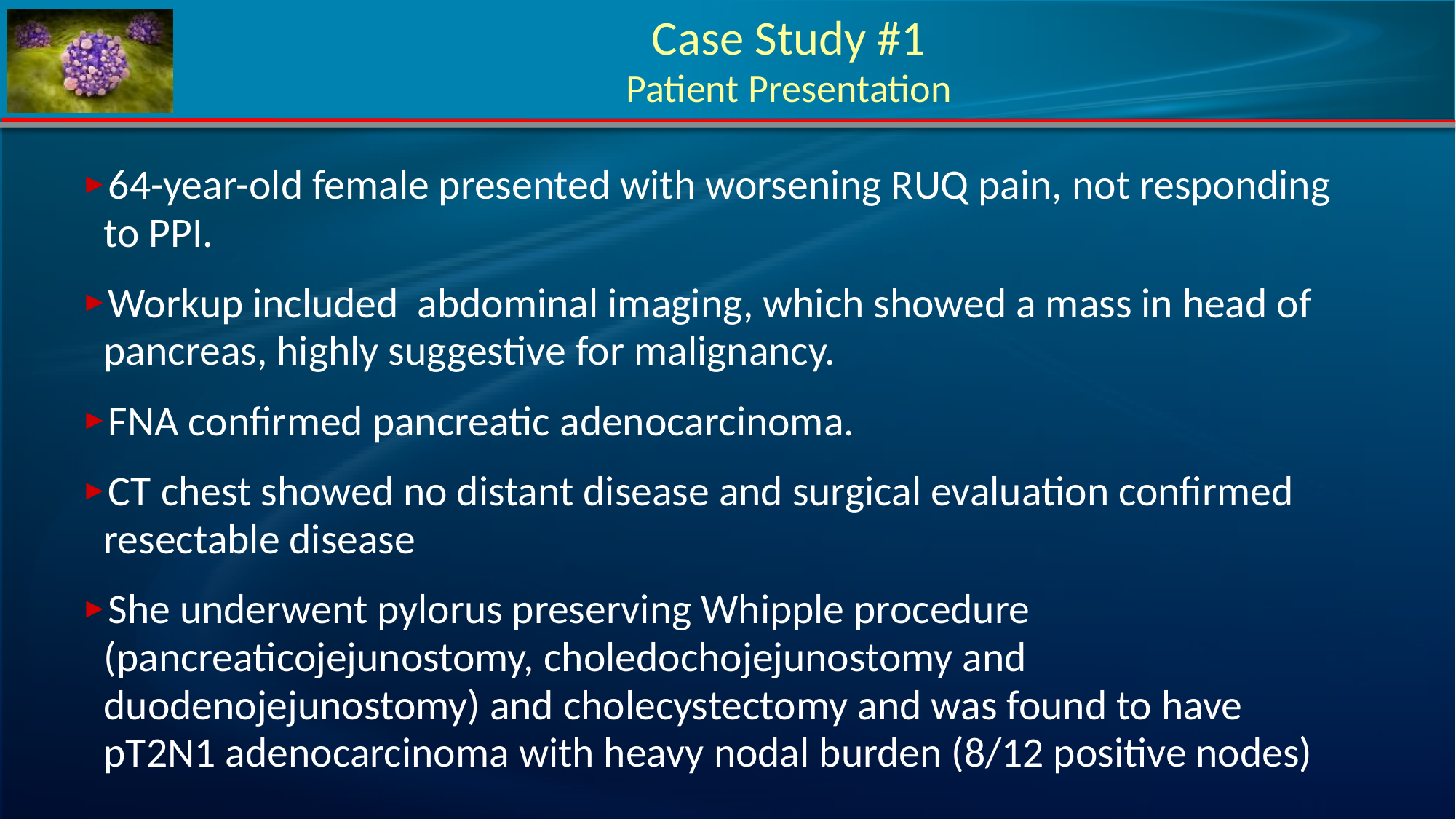

# Case Study #1 Patient Presentation
64-year-old female presented with worsening RUQ pain, not responding to PPI.
Workup included  abdominal imaging, which showed a mass in head of pancreas, highly suggestive for malignancy.
FNA confirmed pancreatic adenocarcinoma.
CT chest showed no distant disease and surgical evaluation confirmed resectable disease
She underwent pylorus preserving Whipple procedure (pancreaticojejunostomy, choledochojejunostomy and duodenojejunostomy) and cholecystectomy and was found to have pT2N1 adenocarcinoma with heavy nodal burden (8/12 positive nodes)